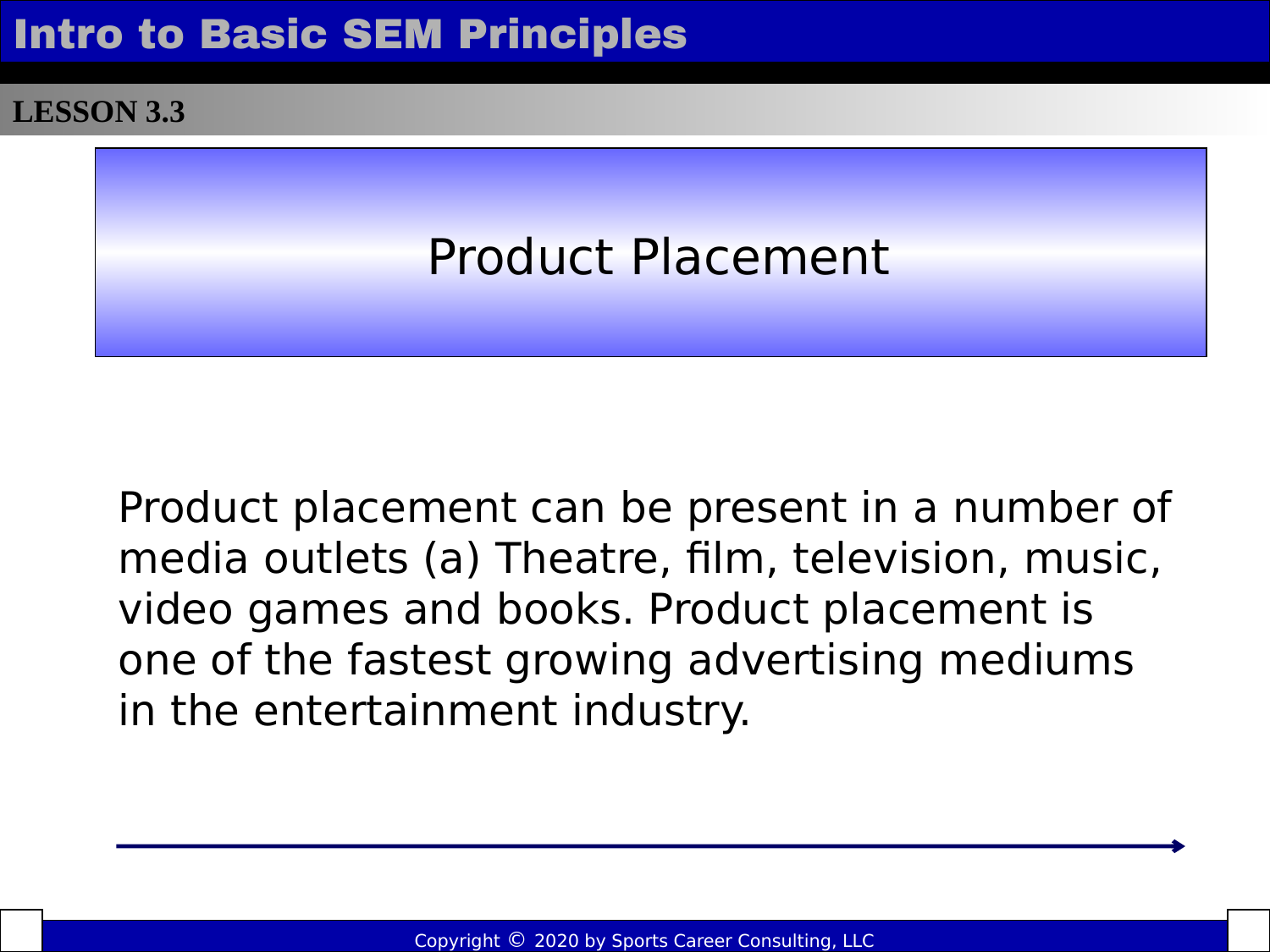

Intro to Basic SEM Principles
LESSON 3.3
Product Placement

 Product Placement

Product placement can be present in a number of media outlets (a) Theatre, film, television, music, video games and books. Product placement is one of the fastest growing advertising mediums in the entertainment industry.

Copyright © 2020 by Sports Career Consulting, LLC